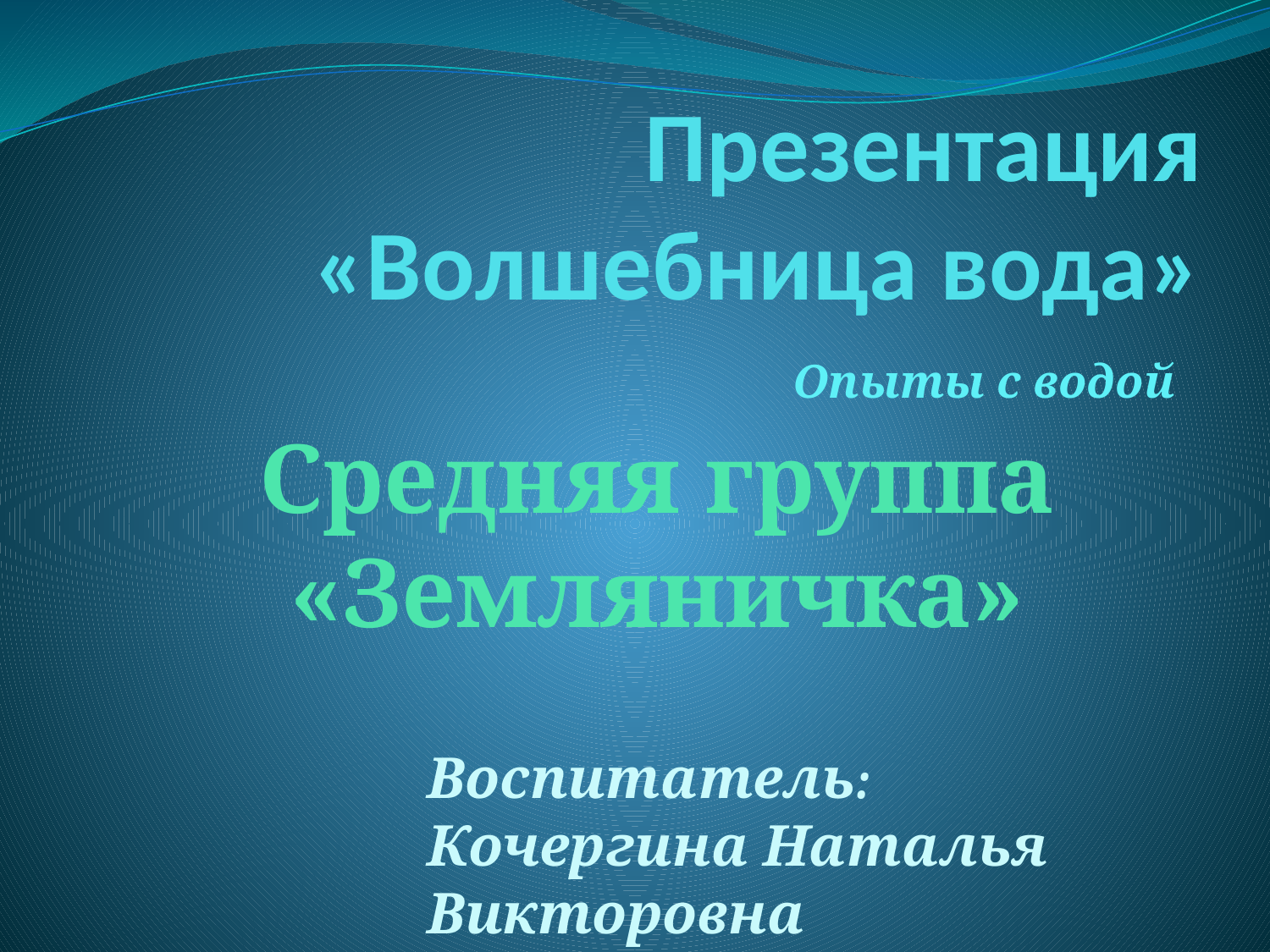

# Презентация «Волшебница вода»
Опыты с водой
Средняя группа «Земляничка»
Воспитатель: Кочергина Наталья Викторовна